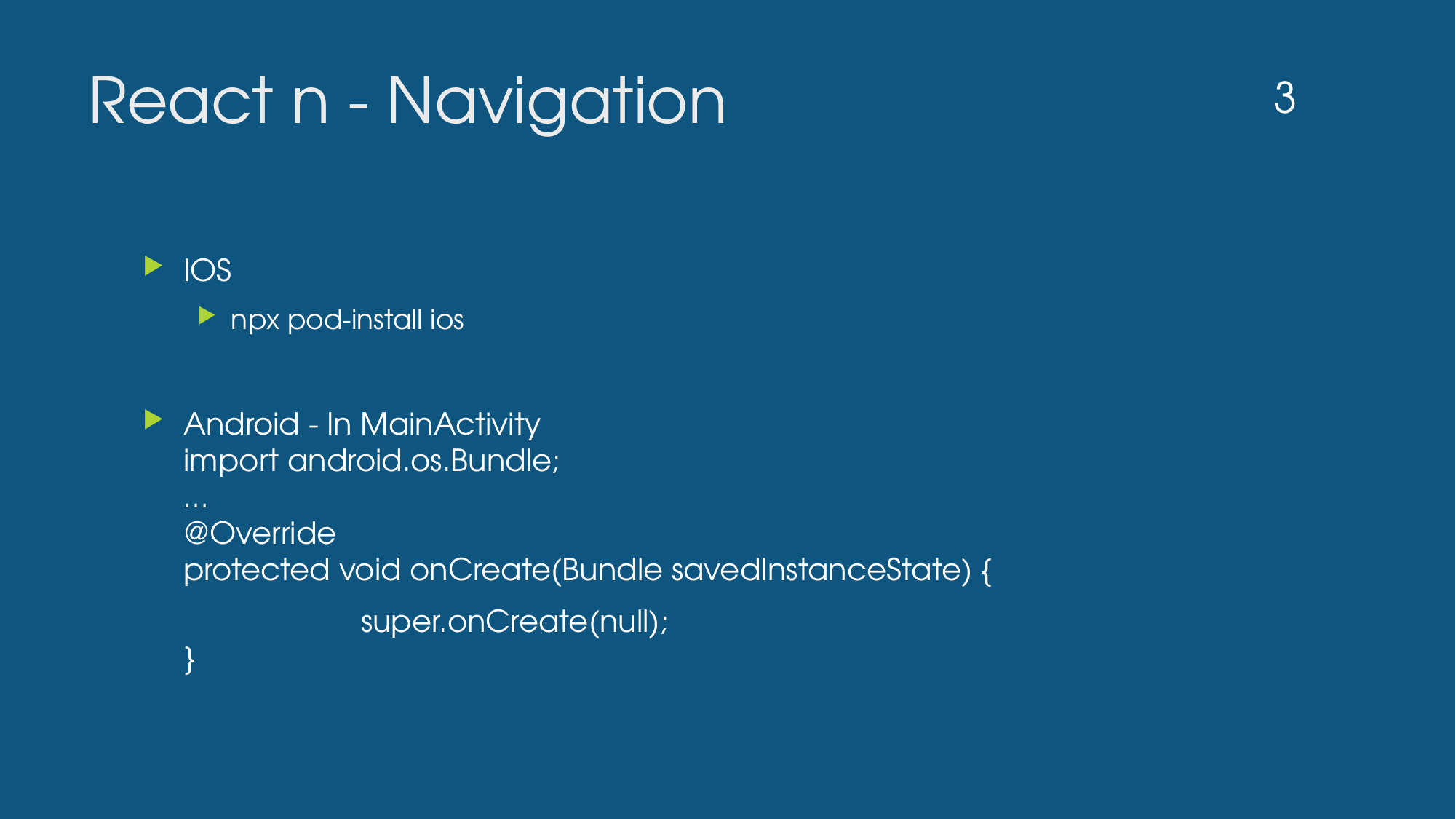

3
# React n - Navigation
IOS
npx pod-install ios

Android - In MainActivity
import android.os.Bundle;
…
@Override
protected void onCreate(Bundle savedInstanceState) {
		super.onCreate(null);
     }